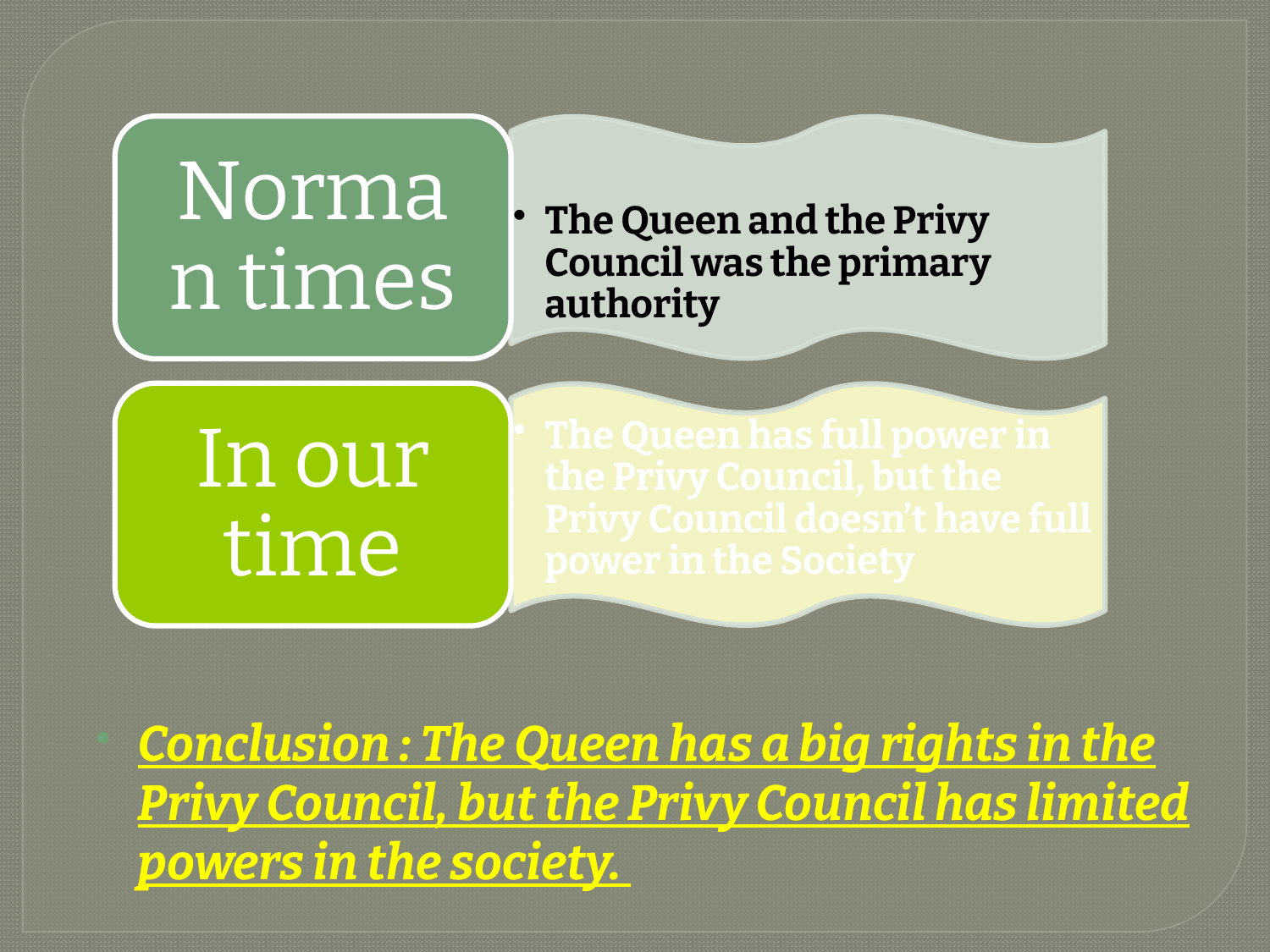

The Queen and the Privy Council was the primary authority
Norman times
The Queen has full power in the Privy Council, but the Privy Council doesn’t have full power in the Society
In our time
Conclusion : The Queen has a big rights in the Privy Council, but the Privy Council has limited powers in the society.